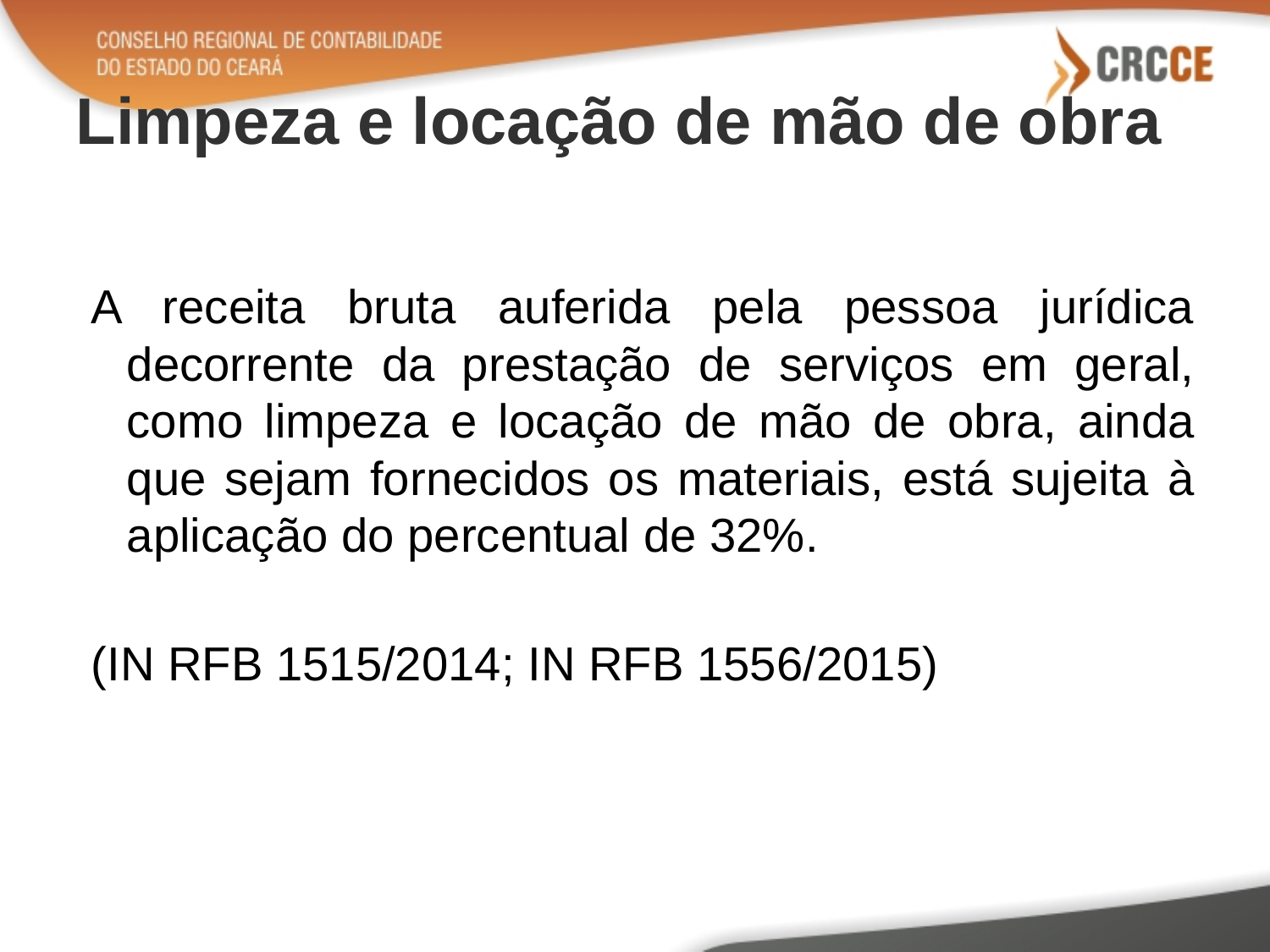

# Limpeza e locação de mão de obra

A receita bruta auferida pela pessoa jurídica decorrente da prestação de serviços em geral, como limpeza e locação de mão de obra, ainda que sejam fornecidos os materiais, está sujeita à aplicação do percentual de 32%.

(IN RFB 1515/2014; IN RFB 1556/2015)